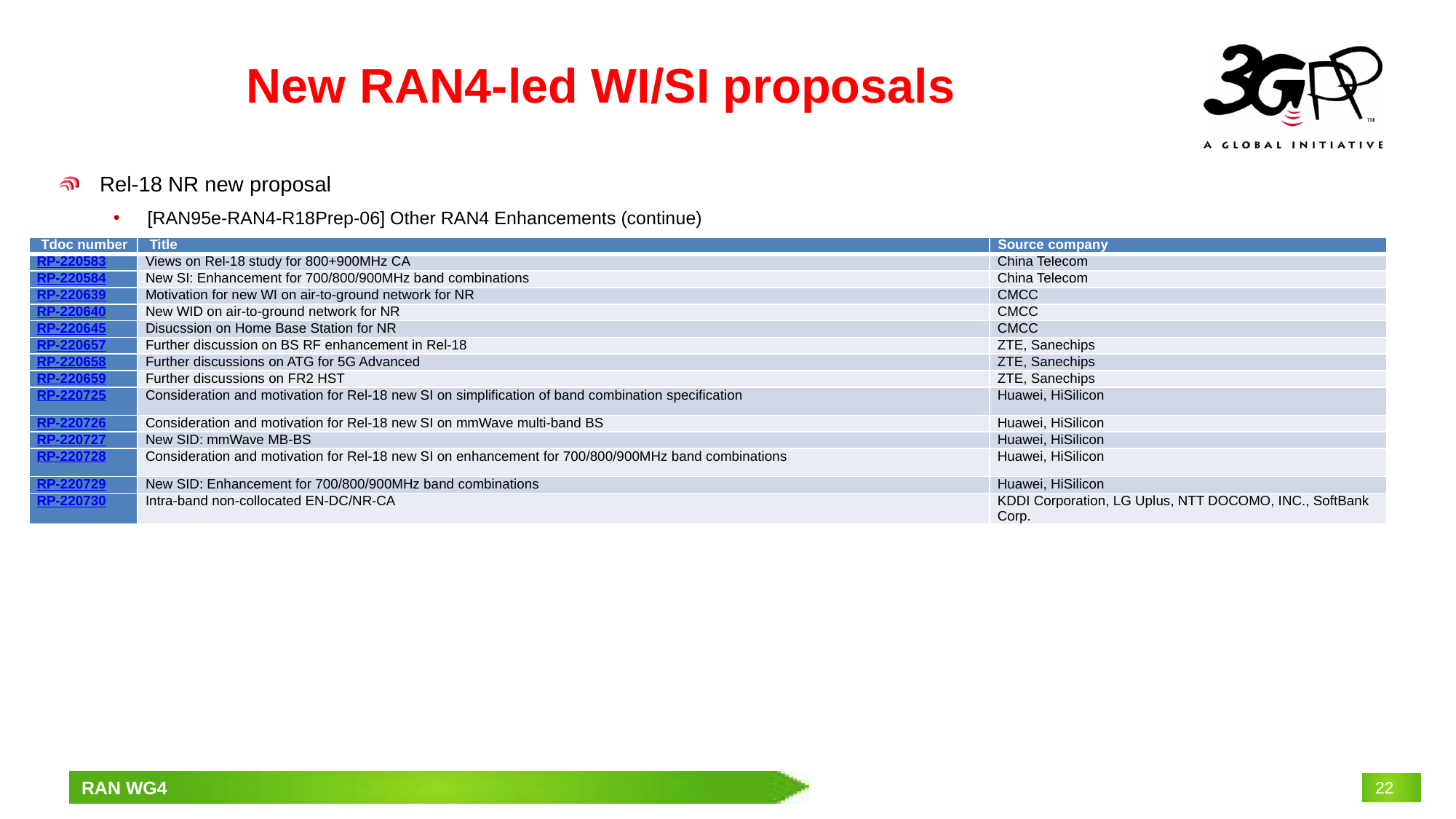

# New RAN4-led WI/SI proposals
Rel-18 NR new proposal
[RAN95e-RAN4-R18Prep-06] Other RAN4 Enhancements (continue)

| Tdoc number | Title | Source company |
| --- | --- | --- |
| RP-220583 | Views on Rel-18 study for 800+900MHz CA | China Telecom |
| RP-220584 | New SI: Enhancement for 700/800/900MHz band combinations | China Telecom |
| RP-220639 | Motivation for new WI on air-to-ground network for NR | CMCC |
| RP-220640 | New WID on air-to-ground network for NR | CMCC |
| RP-220645 | Disucssion on Home Base Station for NR | CMCC |
| RP-220657 | Further discussion on BS RF enhancement in Rel-18 | ZTE, Sanechips |
| RP-220658 | Further discussions on ATG for 5G Advanced | ZTE, Sanechips |
| RP-220659 | Further discussions on FR2 HST | ZTE, Sanechips |
| RP-220725 | Consideration and motivation for Rel-18 new SI on simplification of band combination specification | Huawei, HiSilicon |
| RP-220726 | Consideration and motivation for Rel-18 new SI on mmWave multi-band BS | Huawei, HiSilicon |
| RP-220727 | New SID: mmWave MB-BS | Huawei, HiSilicon |
| RP-220728 | Consideration and motivation for Rel-18 new SI on enhancement for 700/800/900MHz band combinations | Huawei, HiSilicon |
| RP-220729 | New SID: Enhancement for 700/800/900MHz band combinations | Huawei, HiSilicon |
| RP-220730 | Intra-band non-collocated EN-DC/NR-CA | KDDI Corporation, LG Uplus, NTT DOCOMO, INC., SoftBank Corp. |